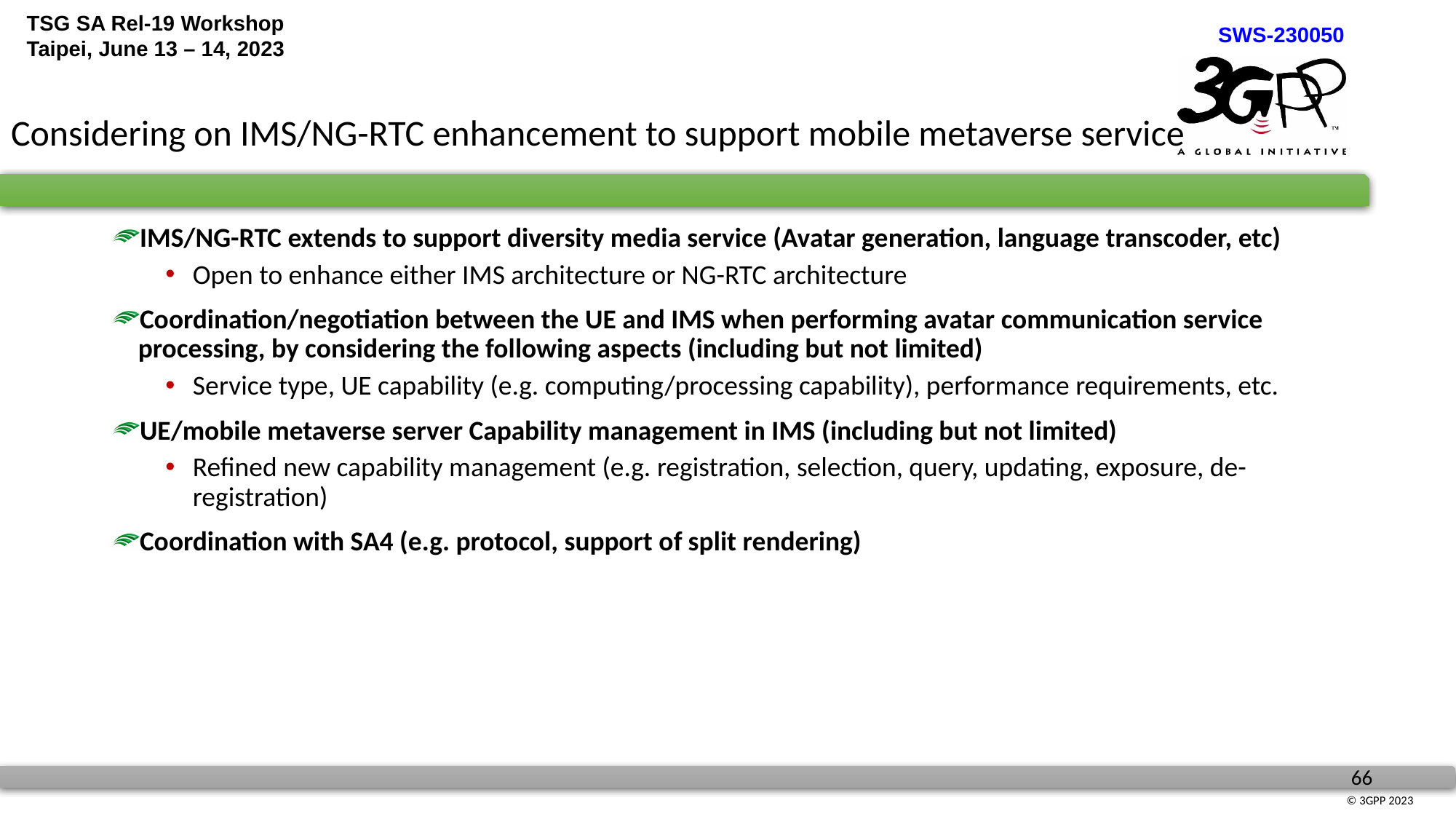

# Considering on IMS/NG-RTC enhancement to support mobile metaverse service
IMS/NG-RTC extends to support diversity media service (Avatar generation, language transcoder, etc)
Open to enhance either IMS architecture or NG-RTC architecture
Coordination/negotiation between the UE and IMS when performing avatar communication service processing, by considering the following aspects (including but not limited)
Service type, UE capability (e.g. computing/processing capability), performance requirements, etc.
UE/mobile metaverse server Capability management in IMS (including but not limited)
Refined new capability management (e.g. registration, selection, query, updating, exposure, de-registration)
Coordination with SA4 (e.g. protocol, support of split rendering)